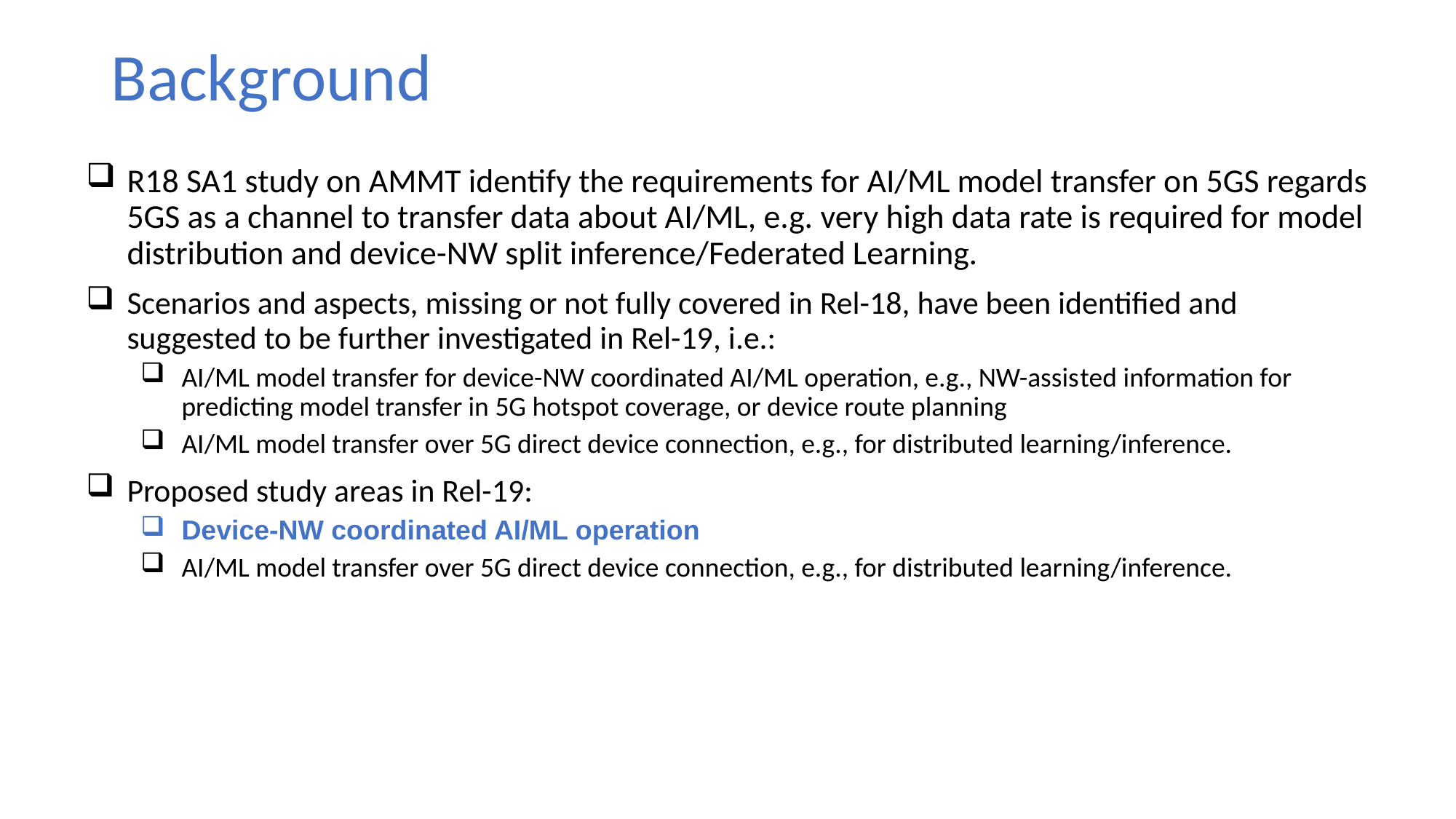

# Background
R18 SA1 study on AMMT identify the requirements for AI/ML model transfer on 5GS regards 5GS as a channel to transfer data about AI/ML, e.g. very high data rate is required for model distribution and device-NW split inference/Federated Learning.
Scenarios and aspects, missing or not fully covered in Rel-18, have been identified and suggested to be further investigated in Rel-19, i.e.:
AI/ML model transfer for device-NW coordinated AI/ML operation, e.g., NW-assisted information for predicting model transfer in 5G hotspot coverage, or device route planning
AI/ML model transfer over 5G direct device connection, e.g., for distributed learning/inference.
Proposed study areas in Rel-19:
Device-NW coordinated AI/ML operation
AI/ML model transfer over 5G direct device connection, e.g., for distributed learning/inference.